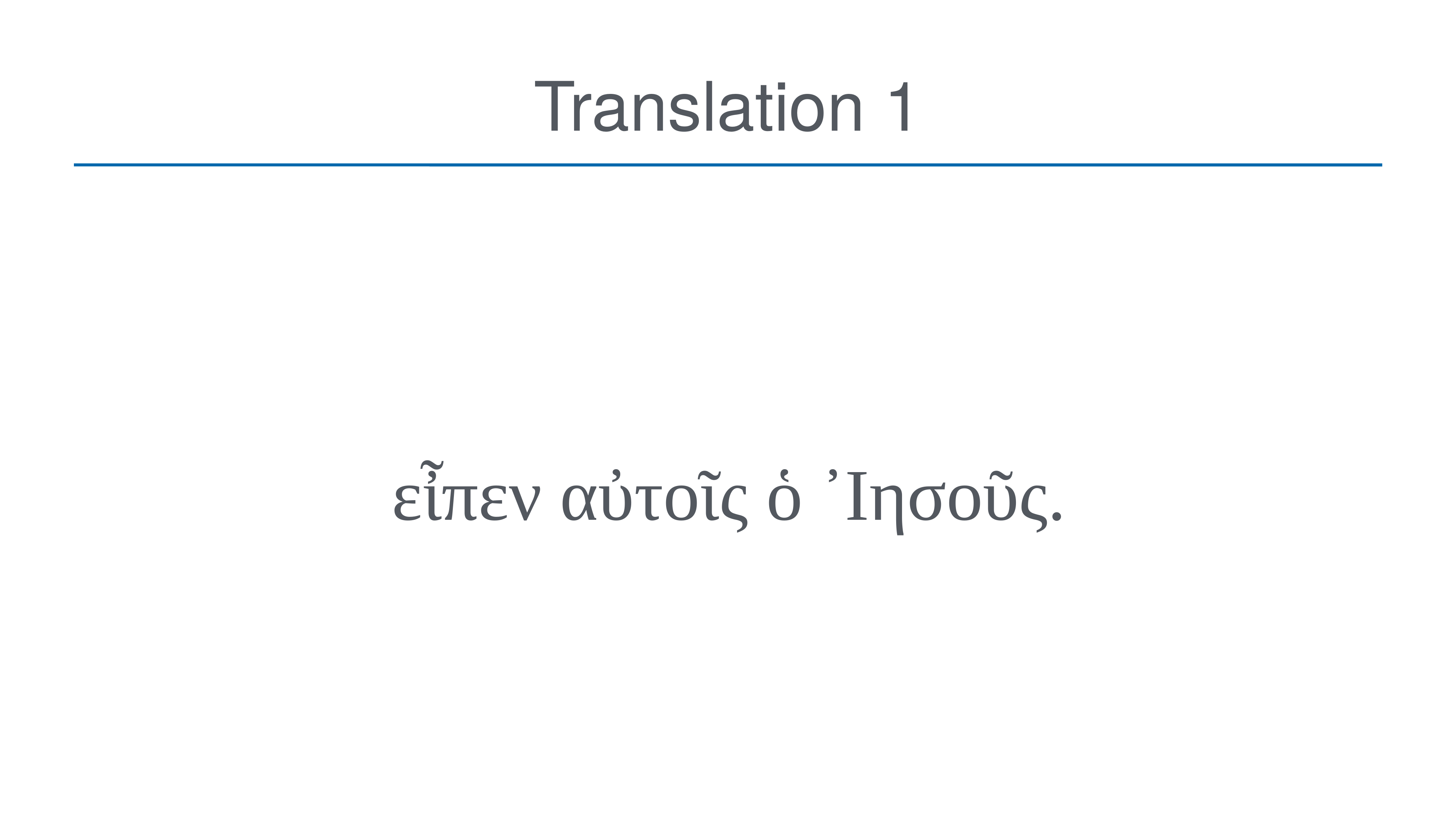

# Translation 1
εἶπεν αὐτοῖς ὁ ᾽Ιησοῦς.